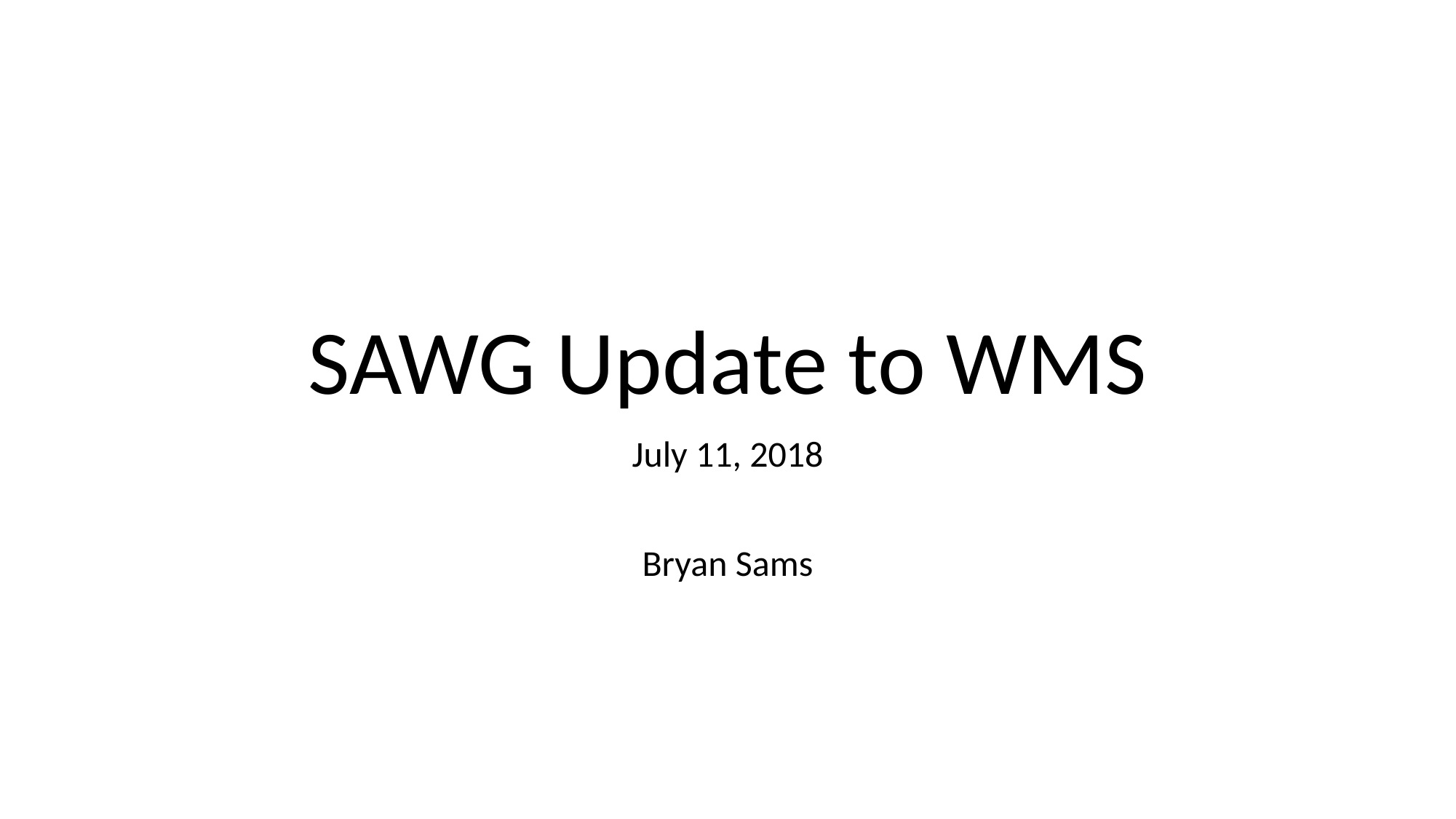

# SAWG Update to WMS
July 11, 2018

Bryan Sams